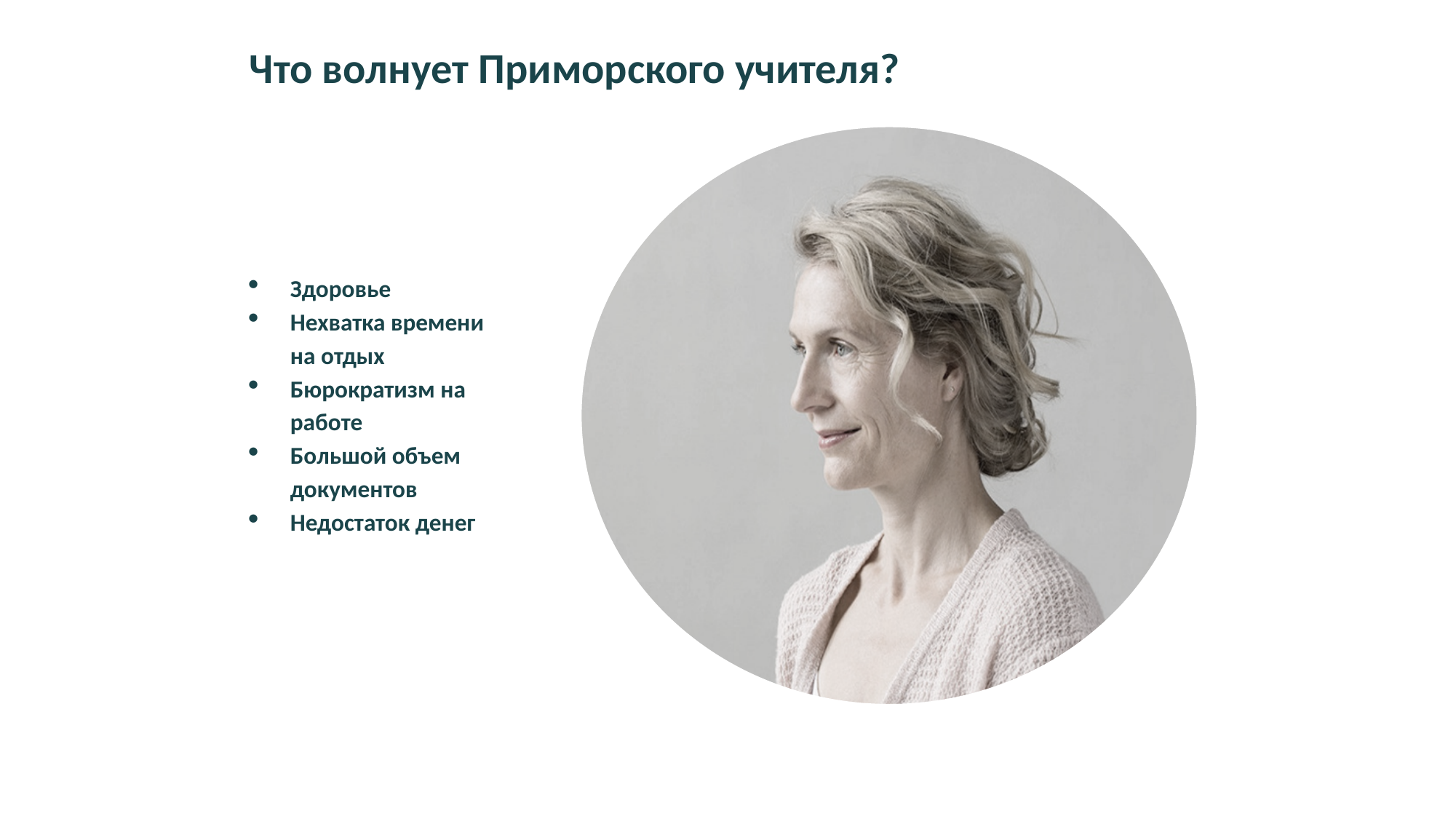

Что волнует Приморского учителя?

Здоровье
Нехватка времени на отдых
Бюрократизм на работе
Большой объем документов
Недостаток денег